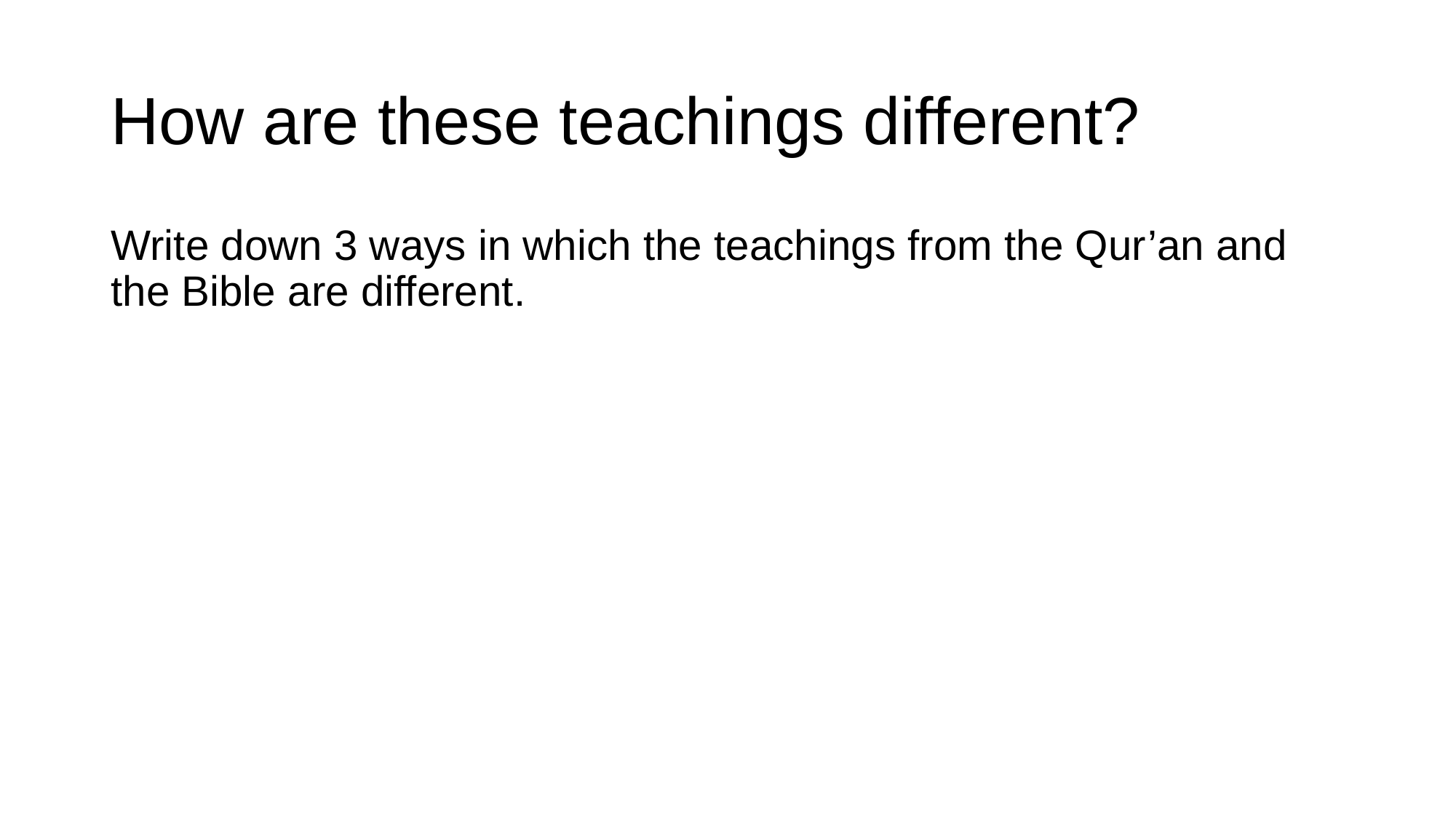

# How are these teachings different?
Write down 3 ways in which the teachings from the Qur’an and the Bible are different.